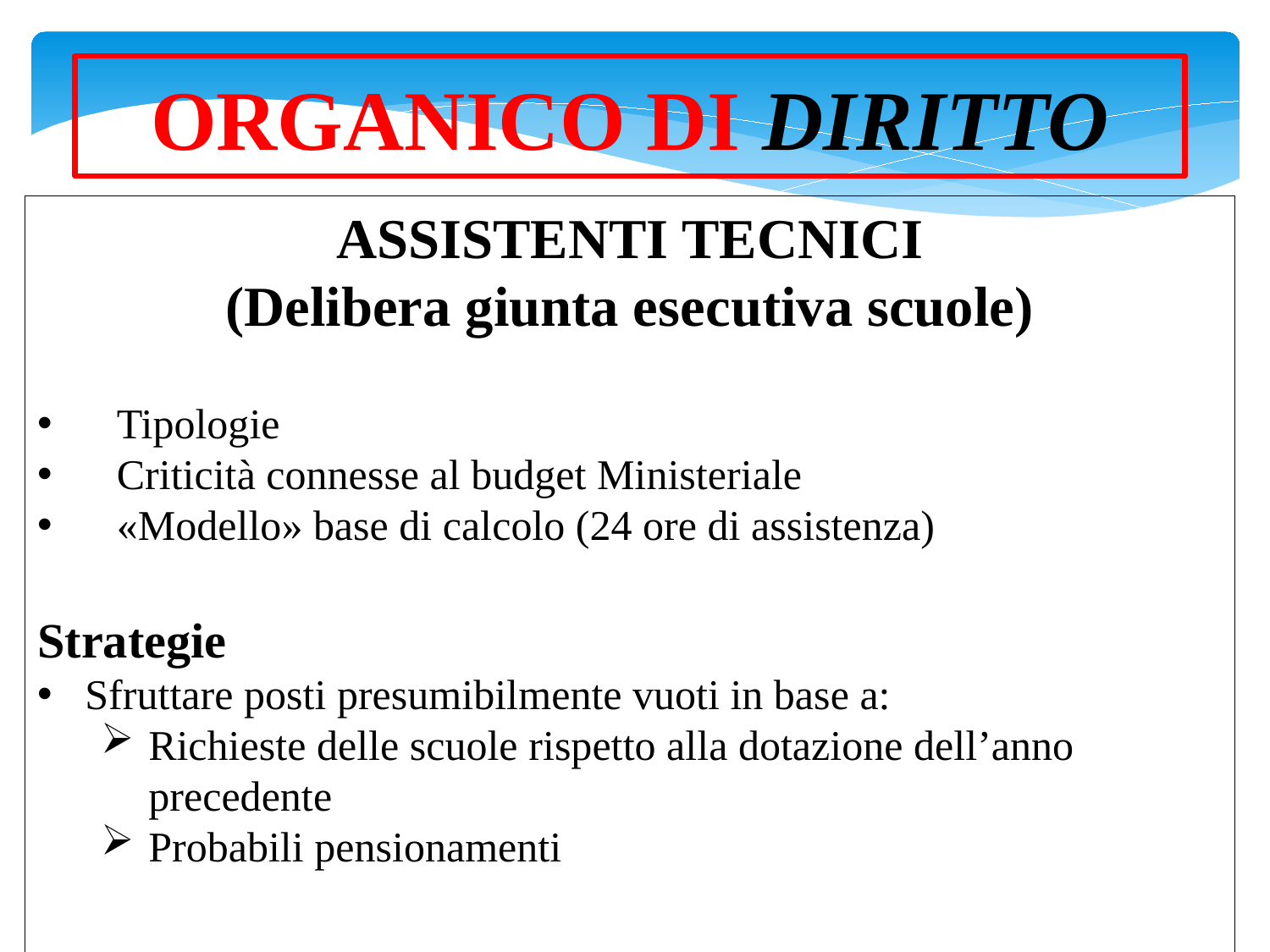

ORGANICO DI DIRITTO
ASSISTENTI TECNICI
(Delibera giunta esecutiva scuole)

Tipologie
Criticità connesse al budget Ministeriale
«Modello» base di calcolo (24 ore di assistenza)

Strategie
Sfruttare posti presumibilmente vuoti in base a:
Richieste delle scuole rispetto alla dotazione dell’anno precedente
Probabili pensionamenti